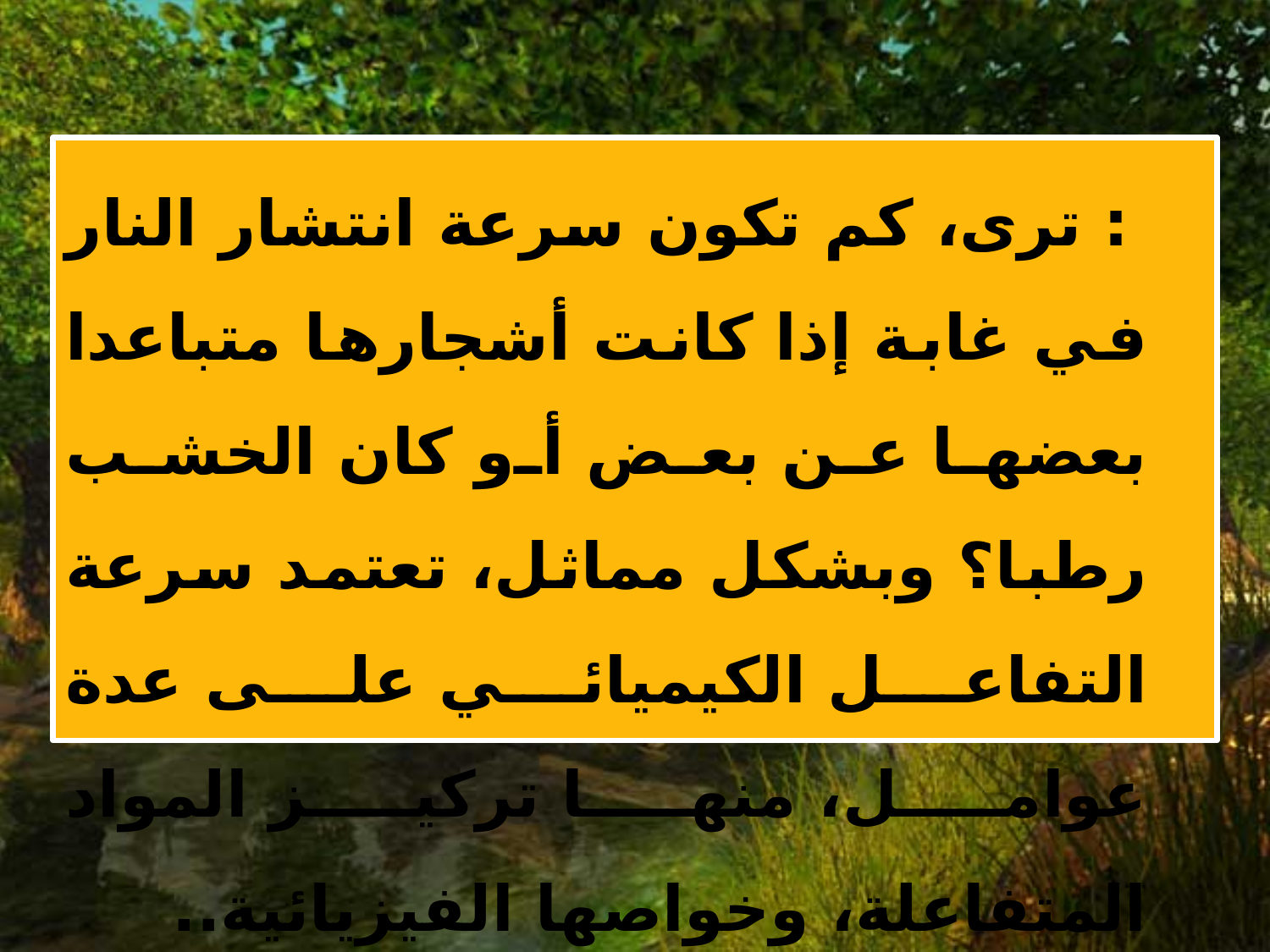

: ترى، كم تكون سرعة انتشار النار في غابة إذا كانت أشجارها متباعدا بعضها عن بعض أو كان الخشب رطبا؟ وبشكل مماثل، تعتمد سرعة التفاعل الكيميائي على عدة عوامل، منها تركيز المواد المتفاعلة، وخواصها الفيزيائية..